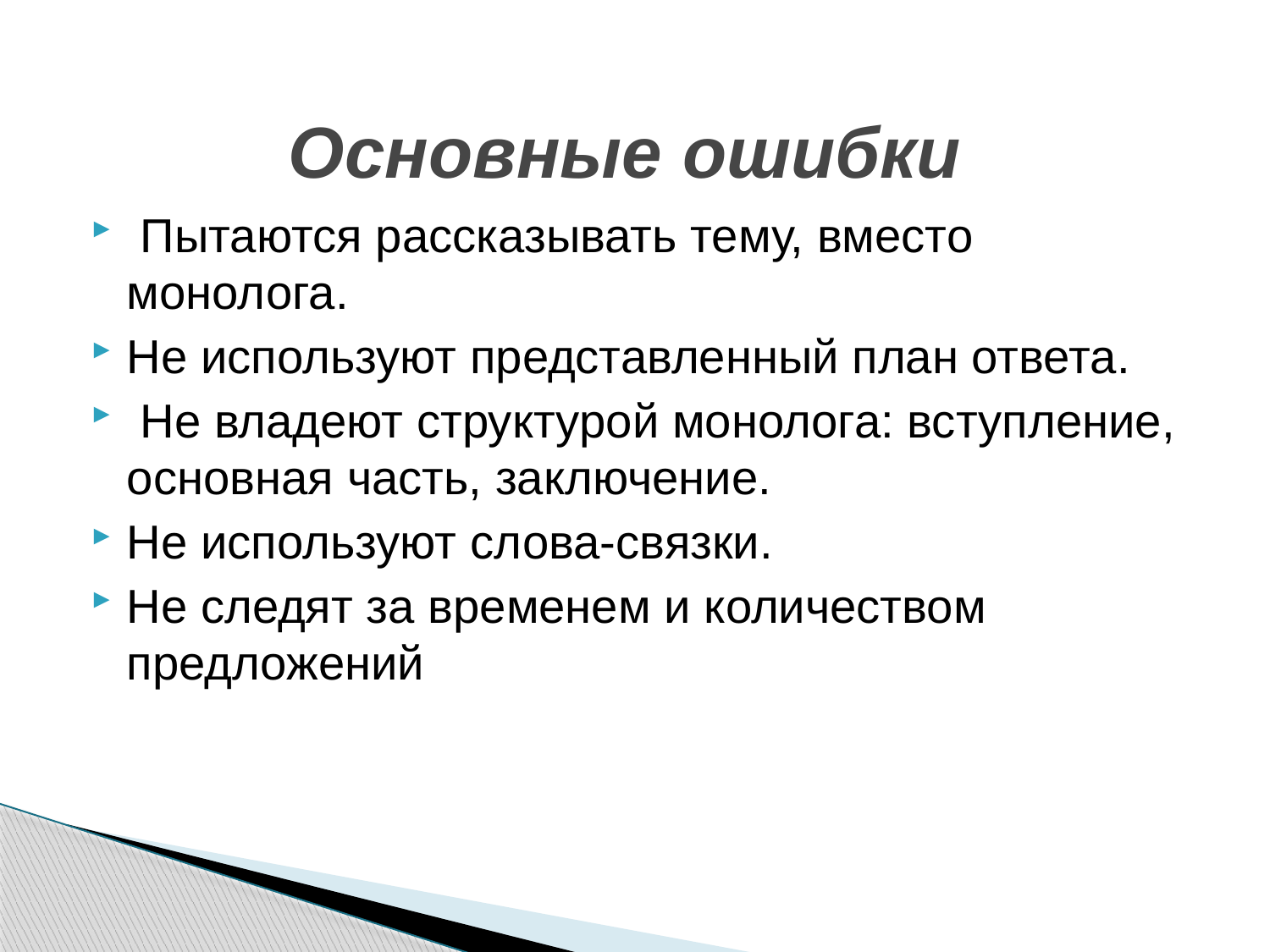

# Основные ошибки
 Пытаются рассказывать тему, вместо монолога.
Не используют представленный план ответа.
 Не владеют структурой монолога: вступление, основная часть, заключение.
Не используют слова-связки.
Не следят за временем и количеством предложений